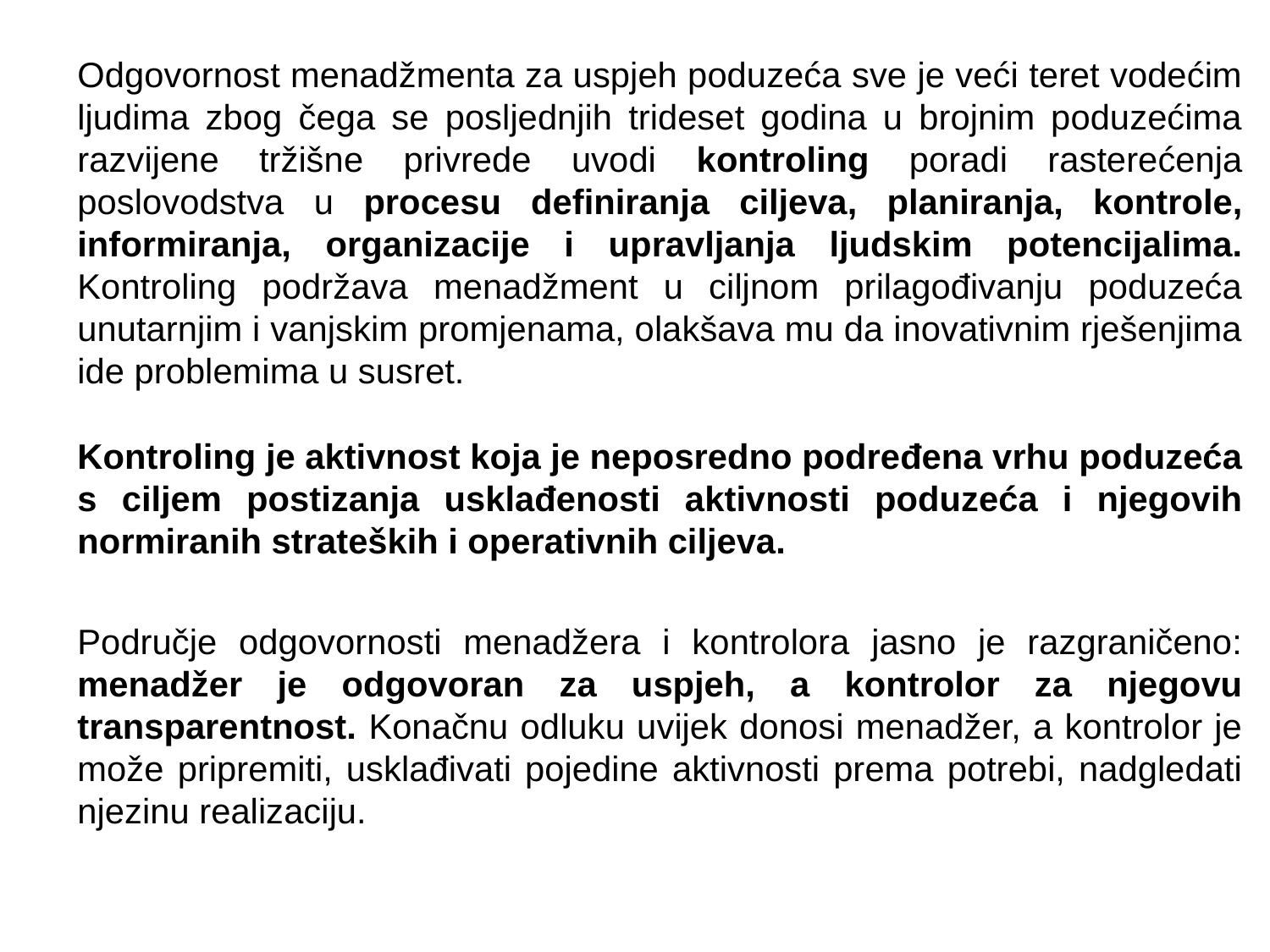

Odgovornost menadžmenta za uspjeh poduzeća sve je veći teret vodećim ljudima zbog čega se posljednjih trideset godina u brojnim poduzećima razvijene tržišne privrede uvodi kontroling poradi rasterećenja poslovodstva u procesu definiranja ciljeva, planiranja, kontrole, informiranja, organizacije i upravljanja ljudskim potencijalima. Kontroling podržava menadžment u ciljnom prilagođivanju poduzeća unutarnjim i vanjskim promjenama, olakšava mu da inovativnim rješenjima ide problemima u susret.
Kontroling je aktivnost koja je neposredno podređena vrhu poduzeća s ciljem postizanja usklađenosti aktivnosti poduzeća i njegovih normiranih strateških i operativnih ciljeva.
Područje odgovornosti menadžera i kontrolora jasno je razgraničeno: menadžer je odgovoran za uspjeh, a kontrolor za njegovu transparentnost. Konačnu odluku uvijek donosi menadžer, a kontrolor je može pripremiti, usklađivati pojedine aktivnosti prema potrebi, nadgledati njezinu realizaciju.